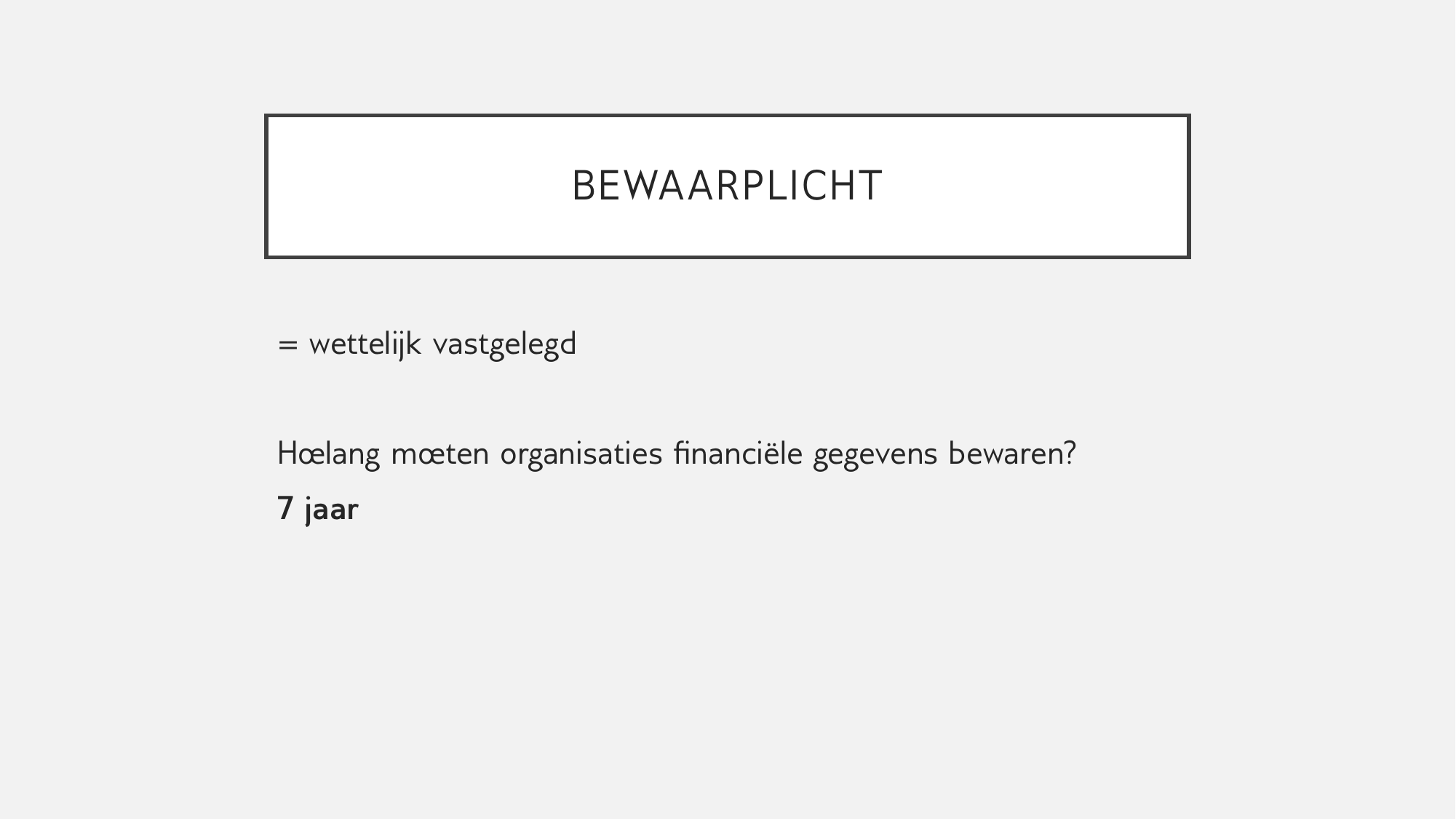

# bewaarplicht
= wettelijk vastgelegd

Hoelang moeten organisaties financiële gegevens bewaren?
7 jaar